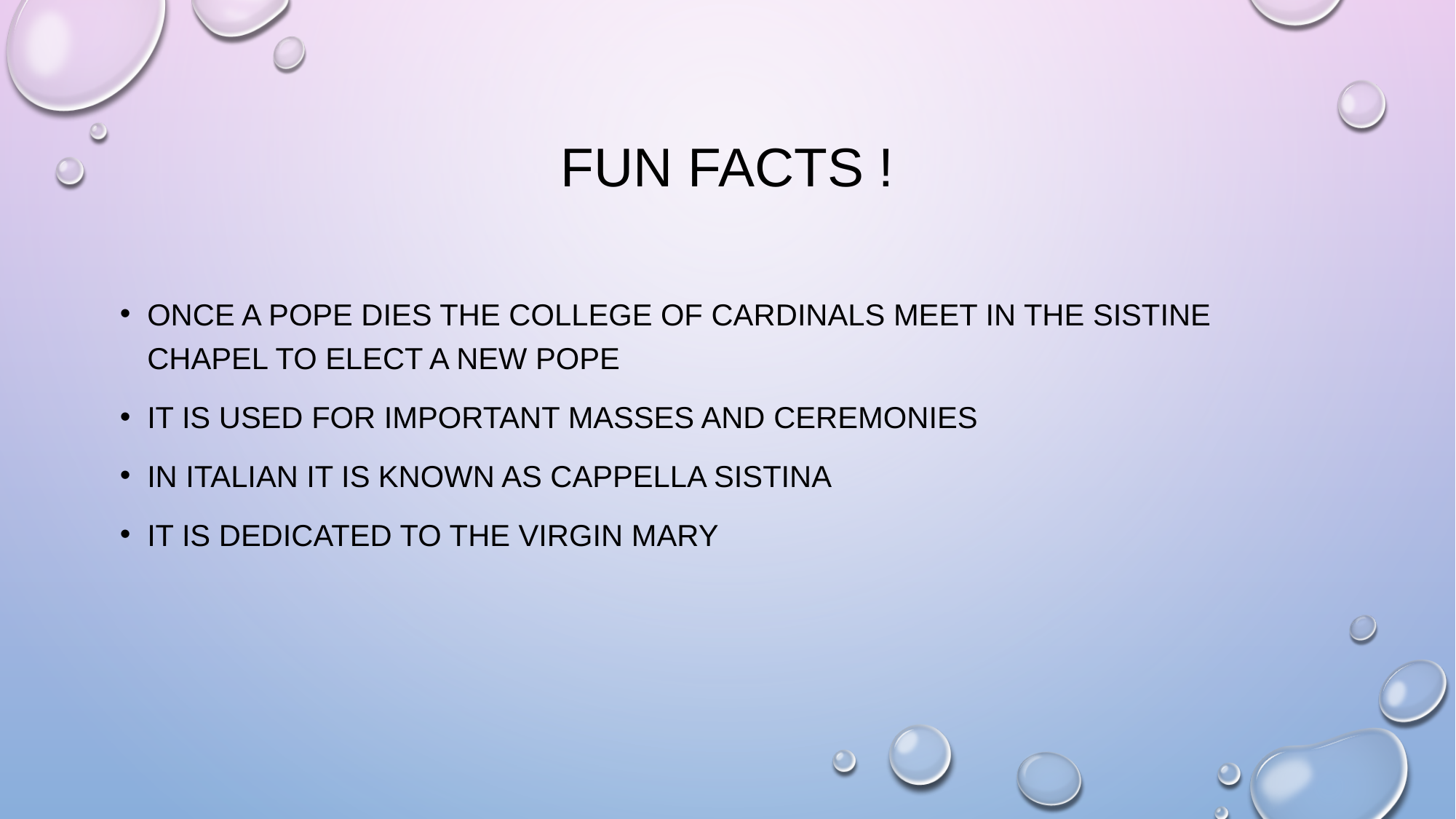

# Fun facts !
Once a pope dies the college of cardinals meet in the Sistine chapel to elect a new pope
It is used for important masses and ceremonies
In Italian it is known as cappella Sistina
It is dedicated to the virgin Mary